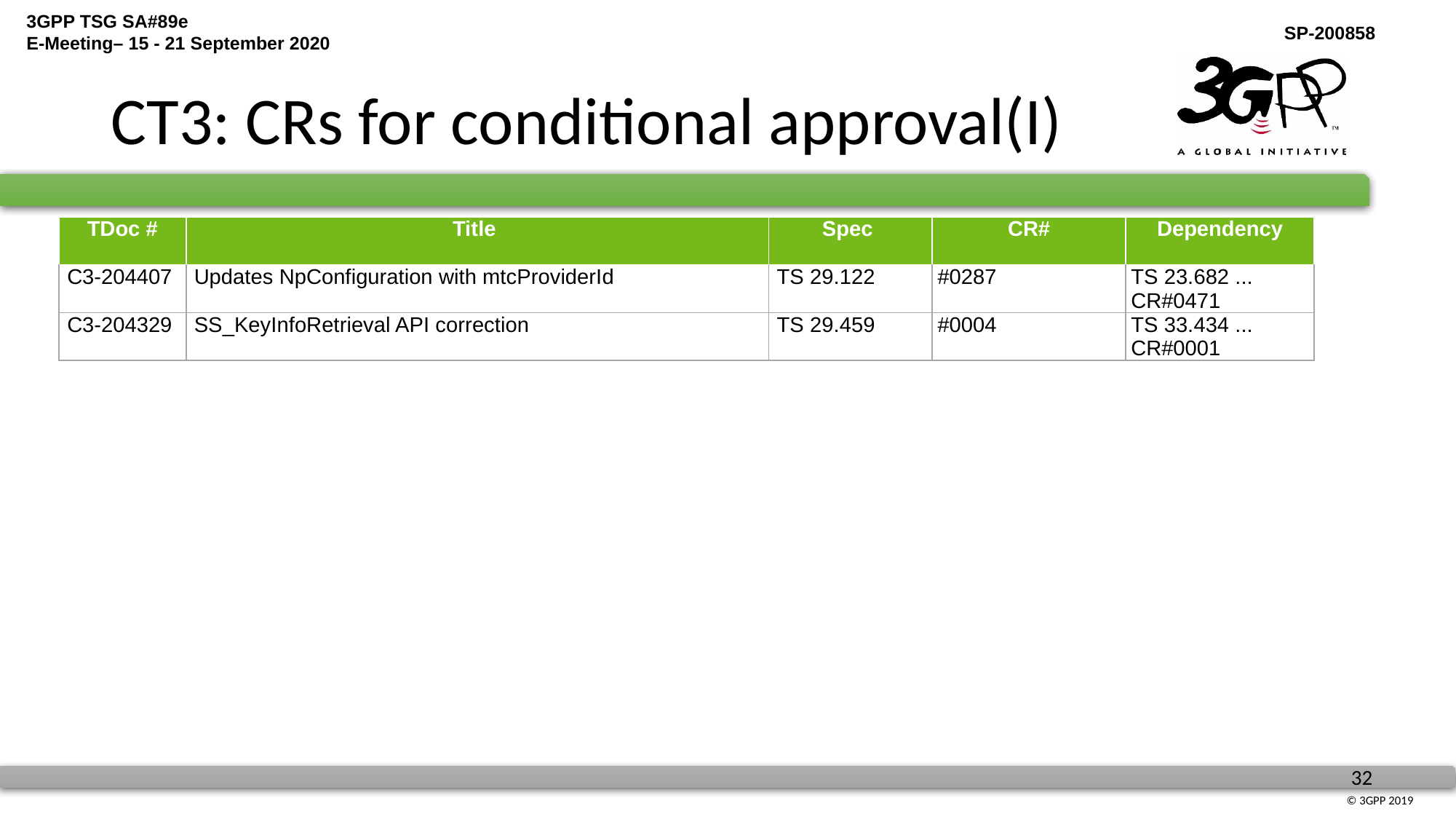

# CT3: CRs for conditional approval(I)
| TDoc # | Title | Spec | CR# | Dependency |
| --- | --- | --- | --- | --- |
| C3-204407 | Updates NpConfiguration with mtcProviderId | TS 29.122 | #0287 | TS 23.682 ... CR#0471 |
| C3-204329 | SS\_KeyInfoRetrieval API correction | TS 29.459 | #0004 | TS 33.434 ... CR#0001 |